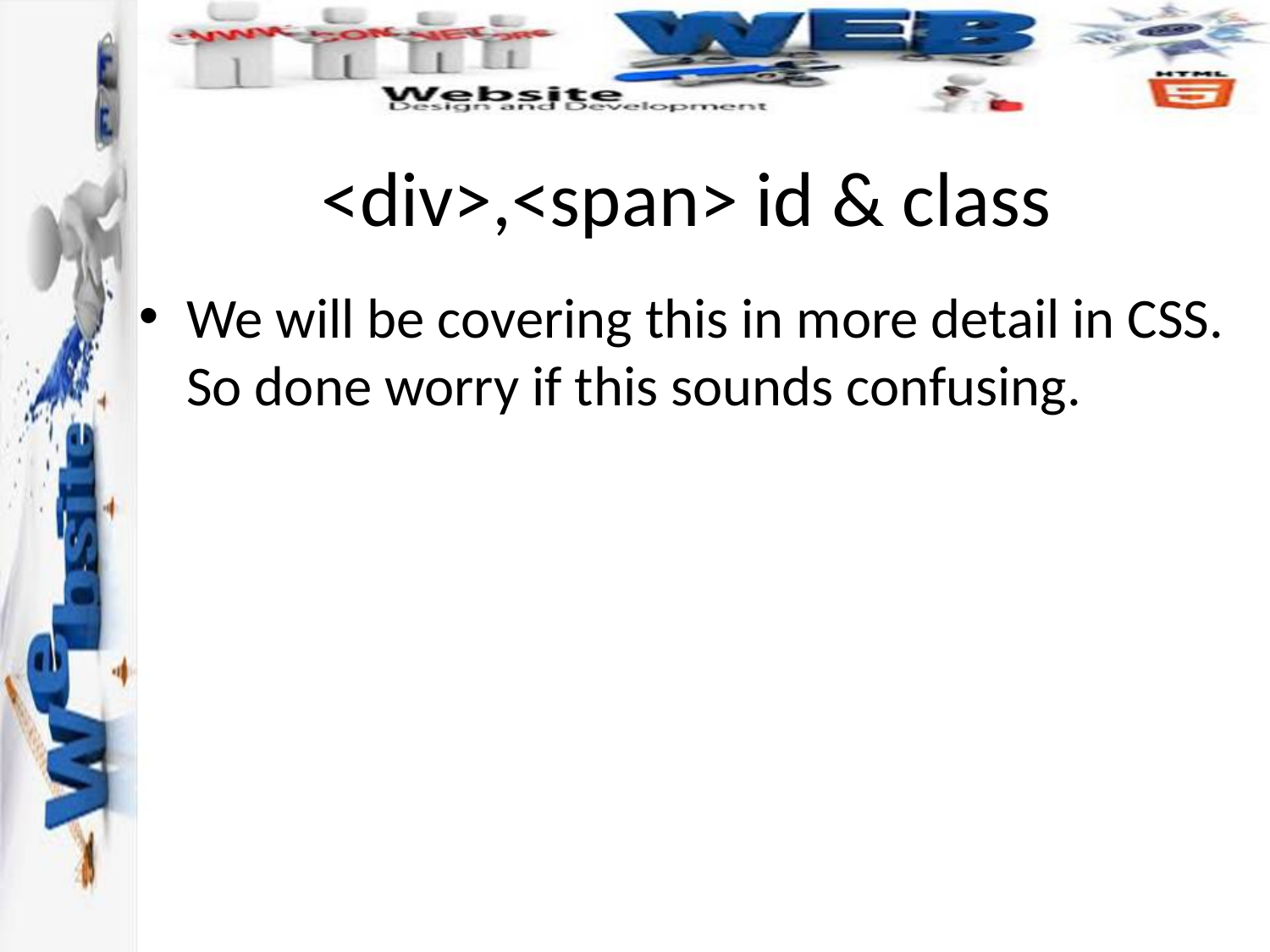

# <div>,<span> id & class
We will be covering this in more detail in CSS. So done worry if this sounds confusing.